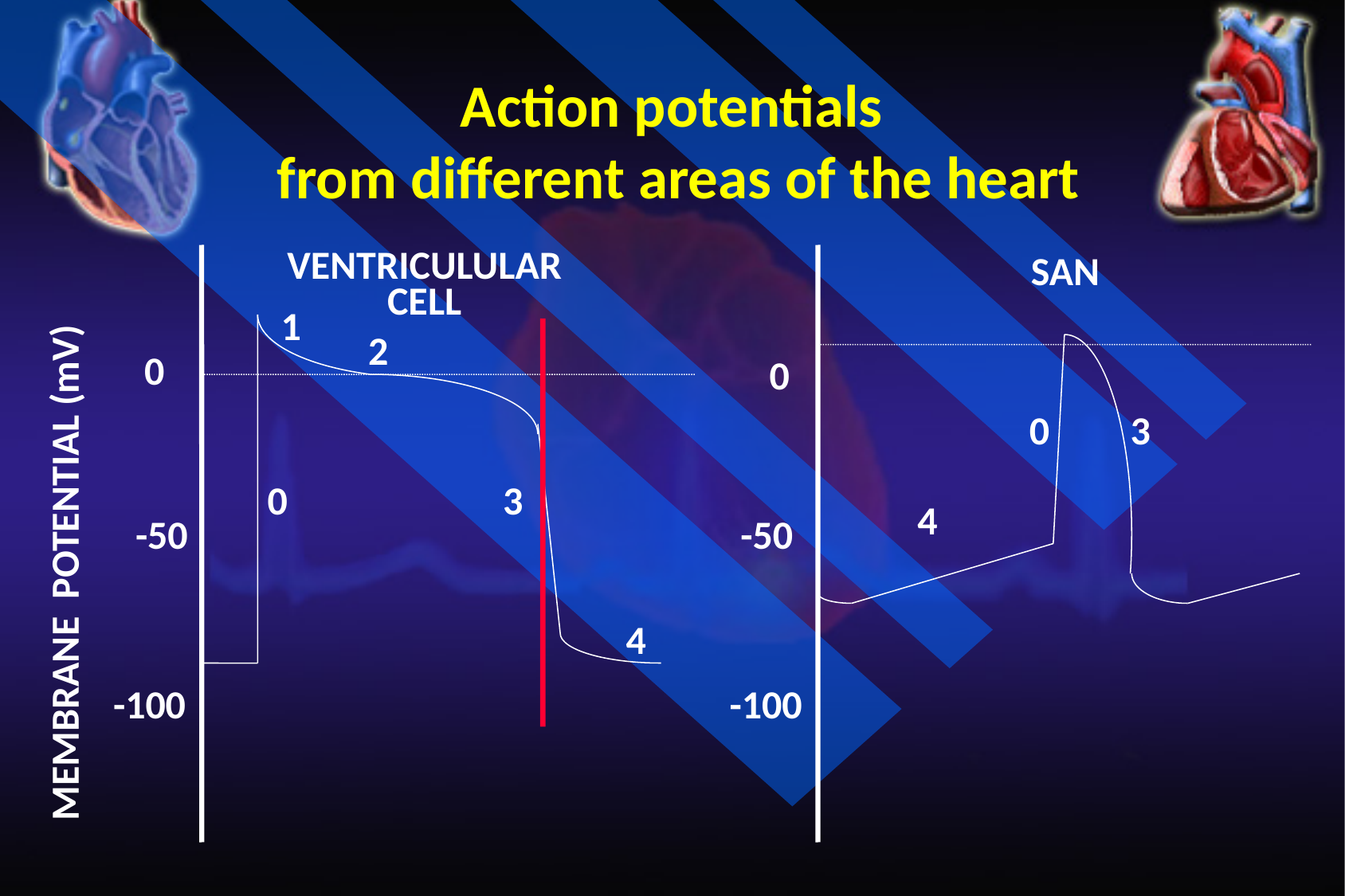

Action potentials
from different areas of the heart
VENTRICULULAR
CELL
SAN

1

2

0
0

0
3

0
3
4
-50
-50
MEMBRANE  POTENTIAL (mV)

4

-100
-100